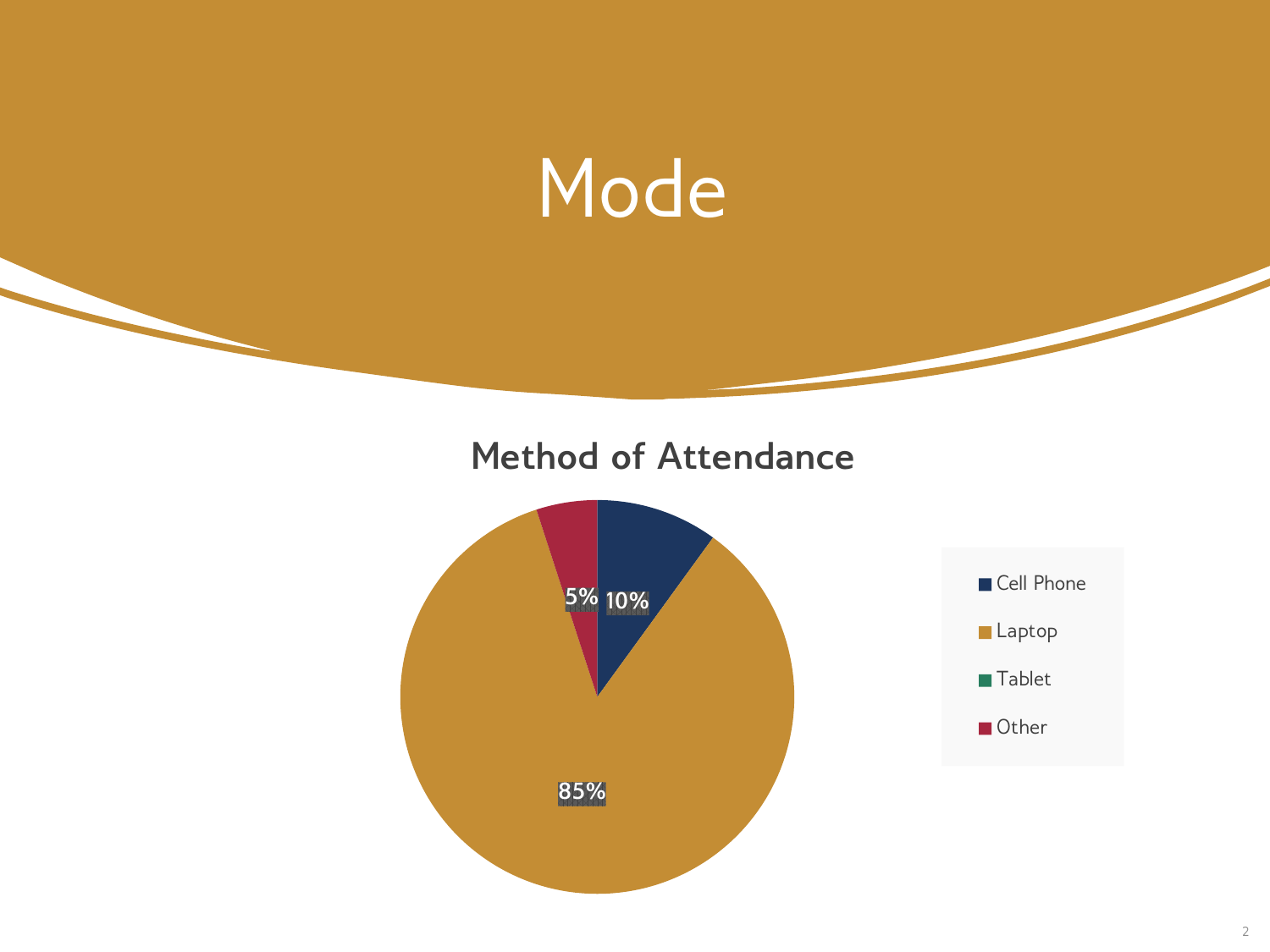

# Mode

### Chart:

| Category | Method of Attendance |
|---|---|
| Cell Phone | 2.0 |
| Laptop | 17.0 |
| Tablet | 0.0 |
| Other | 1.0 |
2